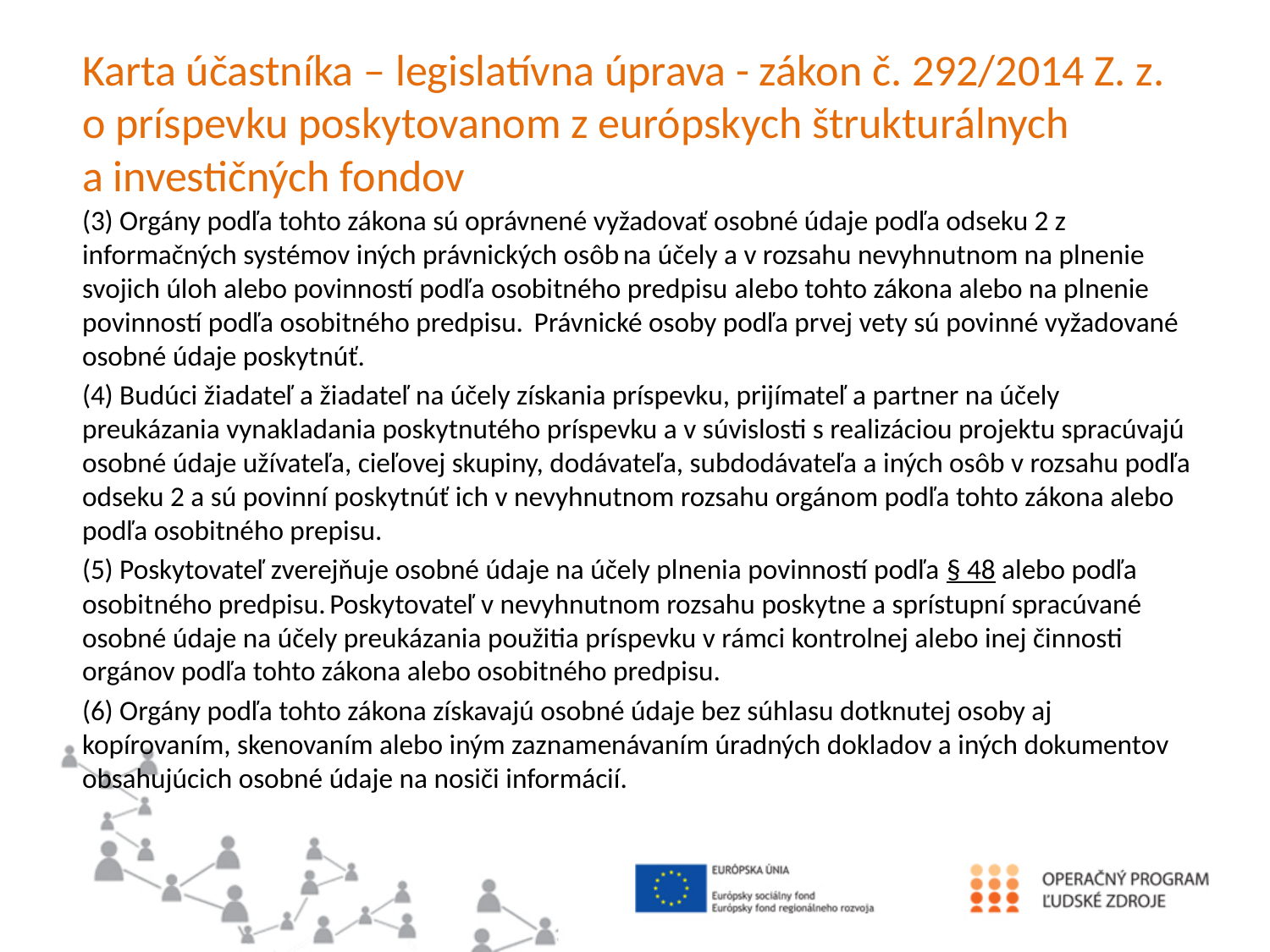

# Karta účastníka – legislatívna úprava - zákon č. 292/2014 Z. z. o príspevku poskytovanom z európskych štrukturálnych a investičných fondov
(3) Orgány podľa tohto zákona sú oprávnené vyžadovať osobné údaje podľa odseku 2 z informačných systémov iných právnických osôb na účely a v rozsahu nevyhnutnom na plnenie svojich úloh alebo povinností podľa osobitného predpisu alebo tohto zákona alebo na plnenie povinností podľa osobitného predpisu.  Právnické osoby podľa prvej vety sú povinné vyžadované osobné údaje poskytnúť.
(4) Budúci žiadateľ a žiadateľ na účely získania príspevku, prijímateľ a partner na účely preukázania vynakladania poskytnutého príspevku a v súvislosti s realizáciou projektu spracúvajú osobné údaje užívateľa, cieľovej skupiny, dodávateľa, subdodávateľa a iných osôb v rozsahu podľa odseku 2 a sú povinní poskytnúť ich v nevyhnutnom rozsahu orgánom podľa tohto zákona alebo podľa osobitného prepisu.
(5) Poskytovateľ zverejňuje osobné údaje na účely plnenia povinností podľa § 48 alebo podľa osobitného predpisu. Poskytovateľ v nevyhnutnom rozsahu poskytne a sprístupní spracúvané osobné údaje na účely preukázania použitia príspevku v rámci kontrolnej alebo inej činnosti orgánov podľa tohto zákona alebo osobitného predpisu.
(6) Orgány podľa tohto zákona získavajú osobné údaje bez súhlasu dotknutej osoby aj kopírovaním, skenovaním alebo iným zaznamenávaním úradných dokladov a iných dokumentov obsahujúcich osobné údaje na nosiči informácií.